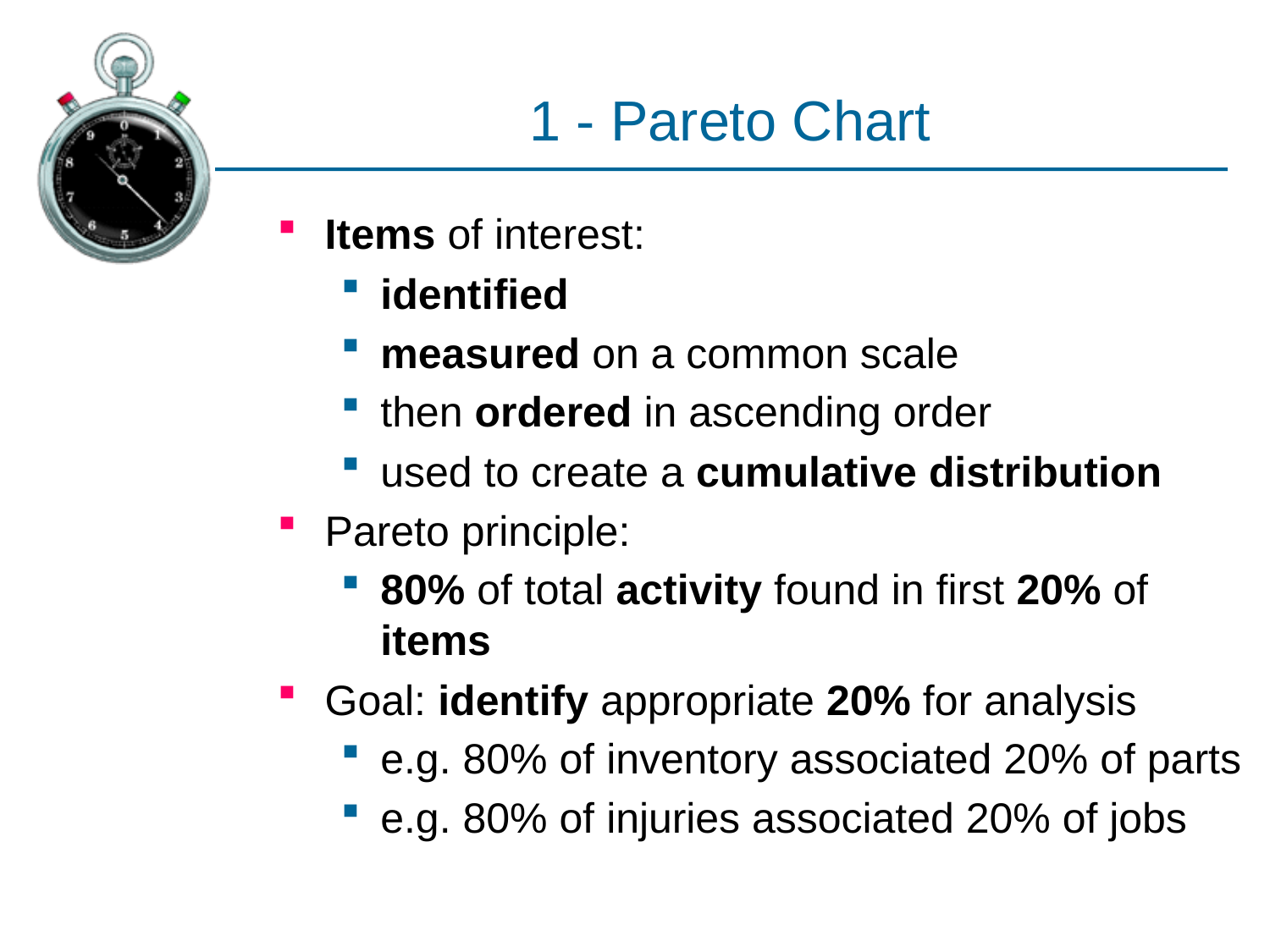

# 1 - Pareto Chart
Items of interest:
identified
measured on a common scale
then ordered in ascending order
used to create a cumulative distribution
Pareto principle:
80% of total activity found in first 20% of items
Goal: identify appropriate 20% for analysis
e.g. 80% of inventory associated 20% of parts
e.g. 80% of injuries associated 20% of jobs